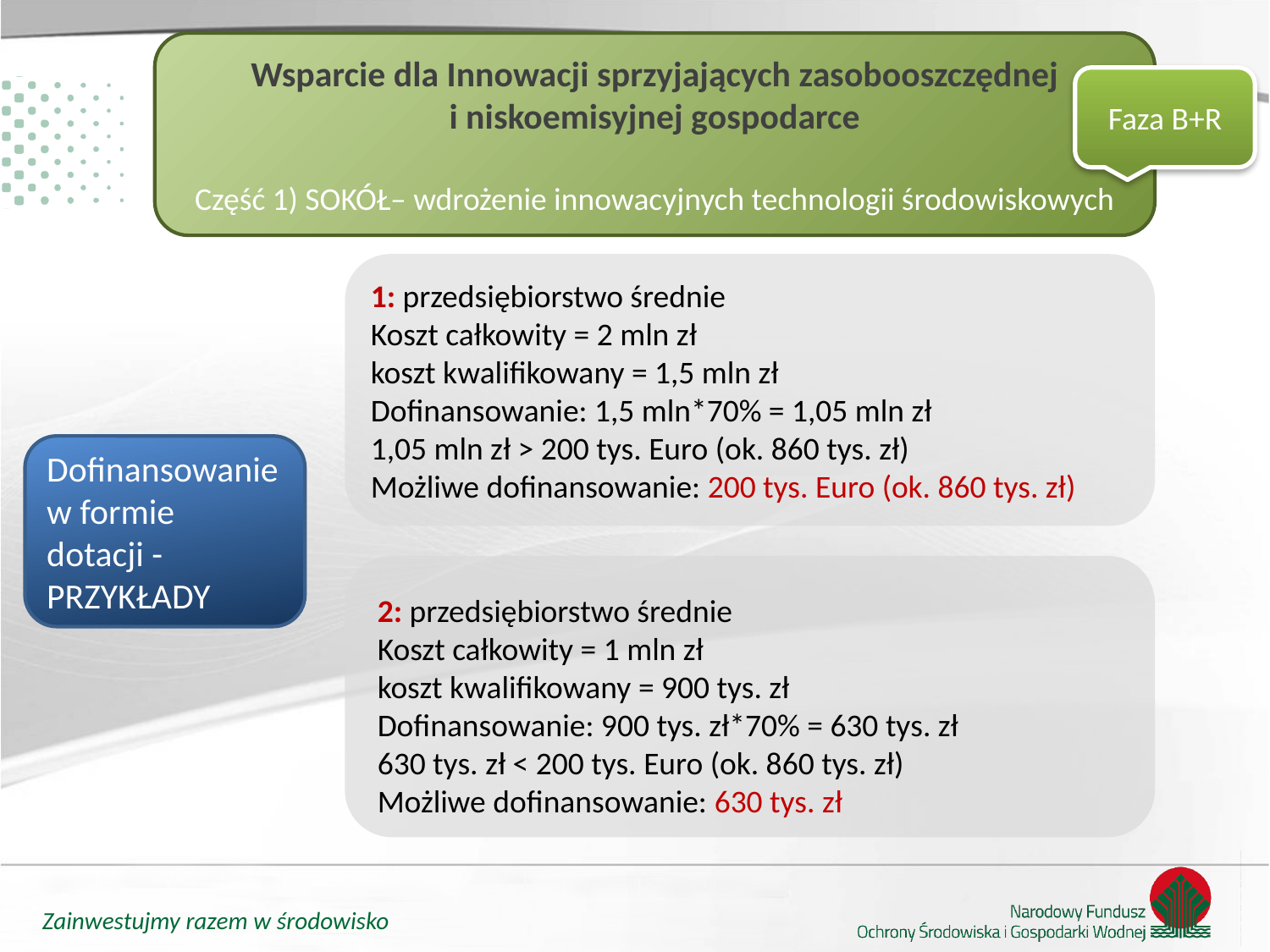

Wsparcie dla Innowacji sprzyjających zasobooszczędnej i niskoemisyjnej gospodarce

Część 1) SOKÓŁ– wdrożenie innowacyjnych technologii środowiskowych

Faza B+R
1: przedsiębiorstwo średnie
Koszt całkowity = 2 mln zł
koszt kwalifikowany = 1,5 mln zł
Dofinansowanie: 1,5 mln*70% = 1,05 mln zł
1,05 mln zł > 200 tys. Euro (ok. 860 tys. zł)
Możliwe dofinansowanie: 200 tys. Euro (ok. 860 tys. zł)
Dofinansowanie w formie
dotacji - PRZYKŁADY

2: przedsiębiorstwo średnie
Koszt całkowity = 1 mln zł
koszt kwalifikowany = 900 tys. zł
Dofinansowanie: 900 tys. zł*70% = 630 tys. zł
630 tys. zł < 200 tys. Euro (ok. 860 tys. zł)
Możliwe dofinansowanie: 630 tys. zł